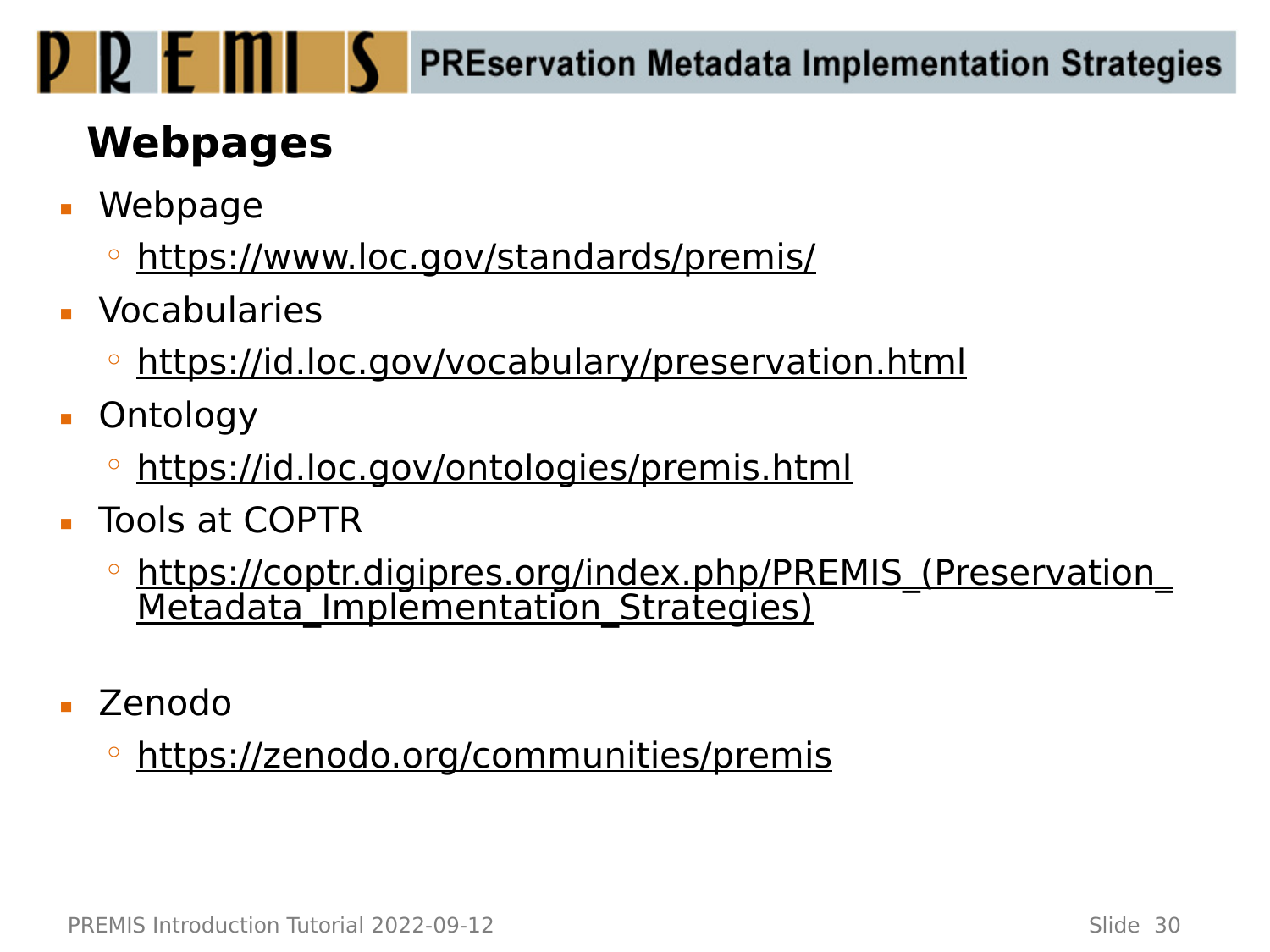

# Webpages
Webpage
https://www.loc.gov/standards/premis/
Vocabularies
https://id.loc.gov/vocabulary/preservation.html
Ontology
https://id.loc.gov/ontologies/premis.html
Tools at COPTR
https://coptr.digipres.org/index.php/PREMIS_(Preservation_Metadata_Implementation_Strategies)
Zenodo
https://zenodo.org/communities/premis